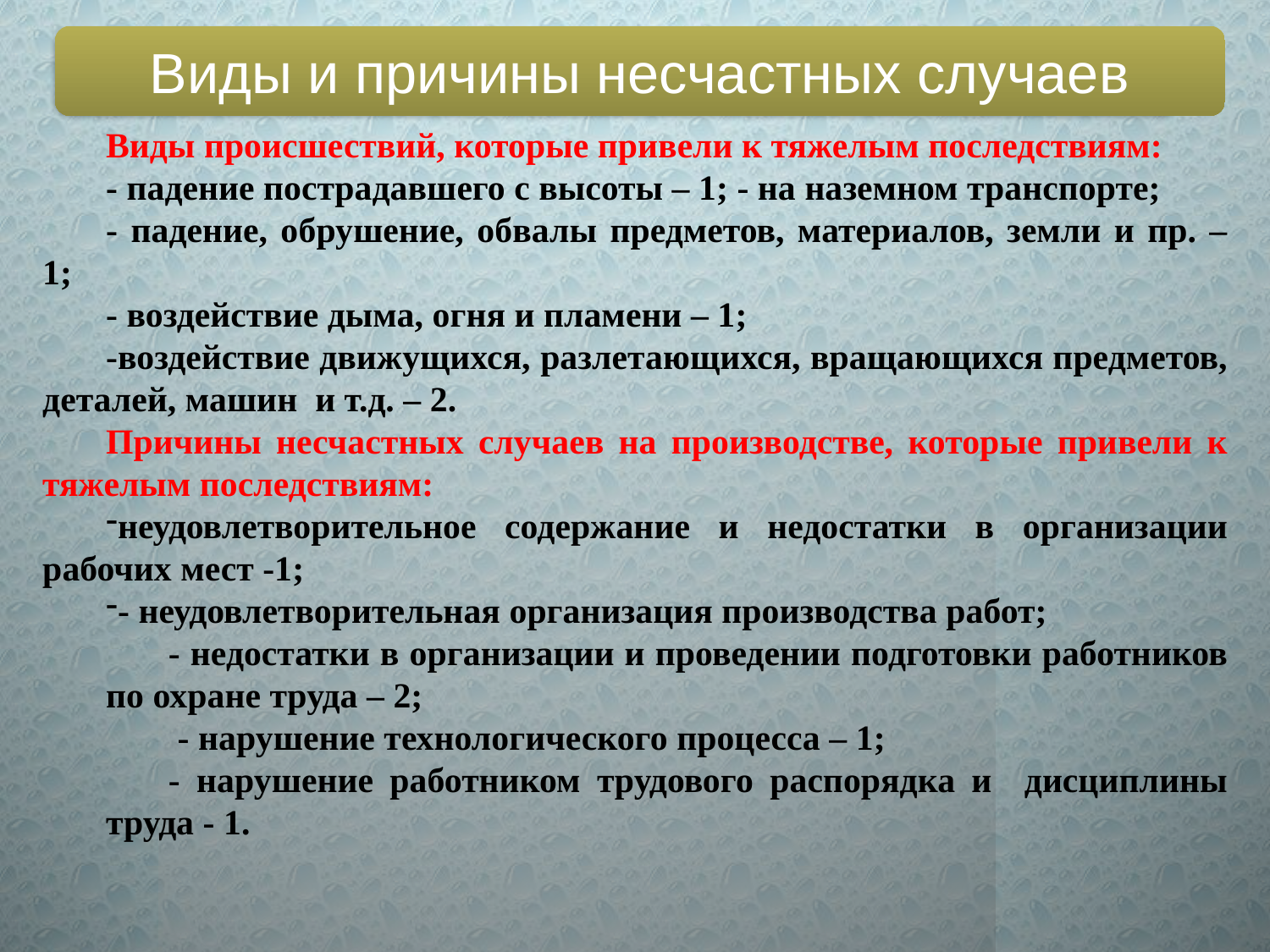

Виды и причины несчастных случаев
Виды происшествий, которые привели к тяжелым последствиям:
- падение пострадавшего с высоты – 1; - на наземном транспорте;
- падение, обрушение, обвалы предметов, материалов, земли и пр. – 1;
- воздействие дыма, огня и пламени – 1;
-воздействие движущихся, разлетающихся, вращающихся предметов, деталей, машин  и т.д. – 2.
Причины несчастных случаев на производстве, которые привели к тяжелым последствиям:
неудовлетворительное содержание и недостатки в организации рабочих мест -1;
- неудовлетворительная организация производства работ;
- недостатки в организации и проведении подготовки работников по охране труда – 2;
 - нарушение технологического процесса – 1;
- нарушение работником трудового распорядка и  дисциплины труда - 1.